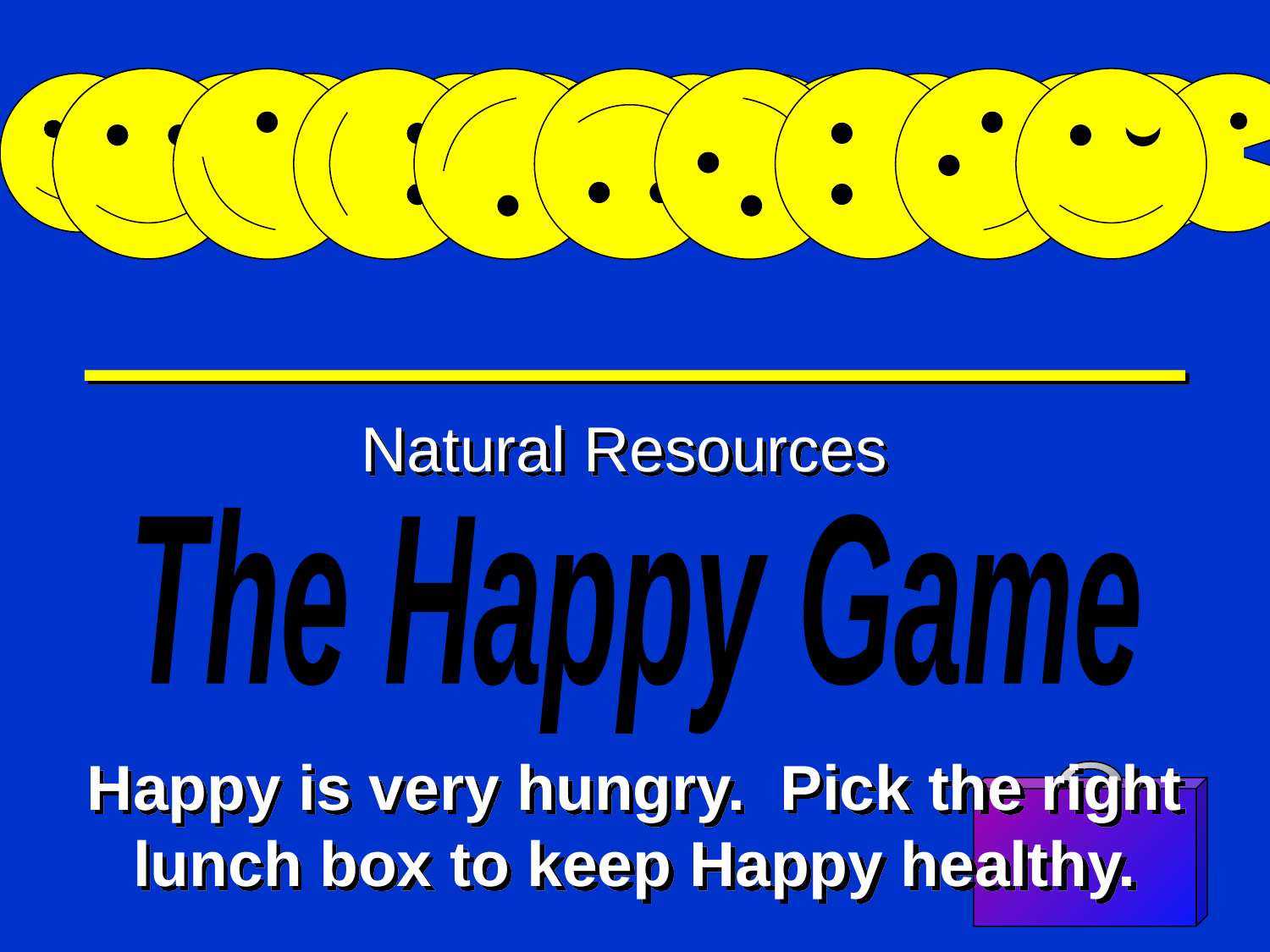

Natural Resources
# Happy Game
The Happy Game
Happy is very hungry.  Pick the right lunch box to keep Happy healthy.